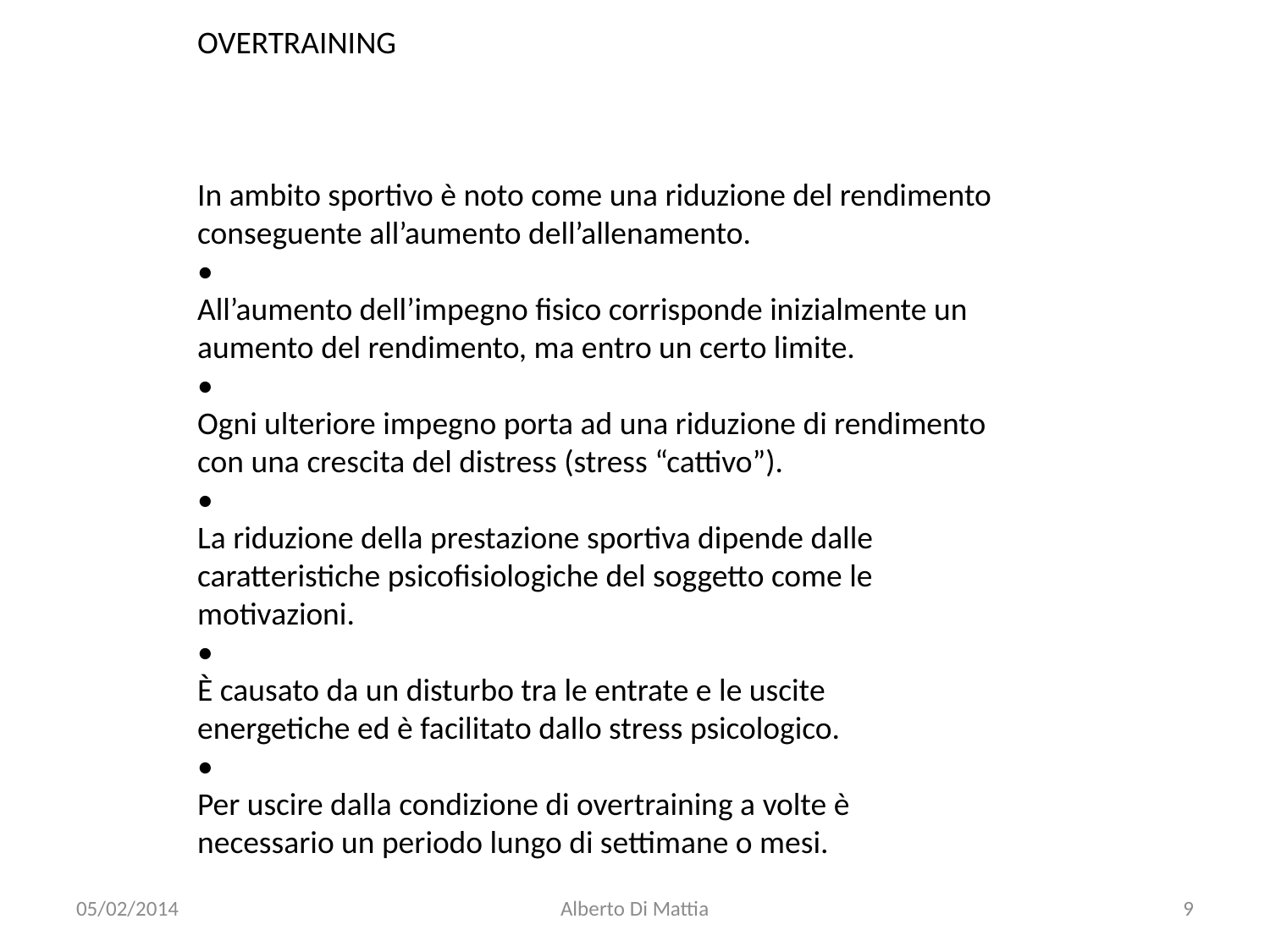

OVERTRAINING

In ambito sportivo è noto come una riduzione del rendimento
conseguente all’aumento dell’allenamento.
•
All’aumento dell’impegno fisico corrisponde inizialmente un
aumento del rendimento, ma entro un certo limite.
•
Ogni ulteriore impegno porta ad una riduzione di rendimento
con una crescita del distress (stress “cattivo”).
•
La riduzione della prestazione sportiva dipende dalle
caratteristiche psicofisiologiche del soggetto come le
motivazioni.
•
È causato da un disturbo tra le entrate e le uscite
energetiche ed è facilitato dallo stress psicologico.
•
Per uscire dalla condizione di overtraining a volte è
necessario un periodo lungo di settimane o mesi.
05/02/2014
Alberto Di Mattia
9